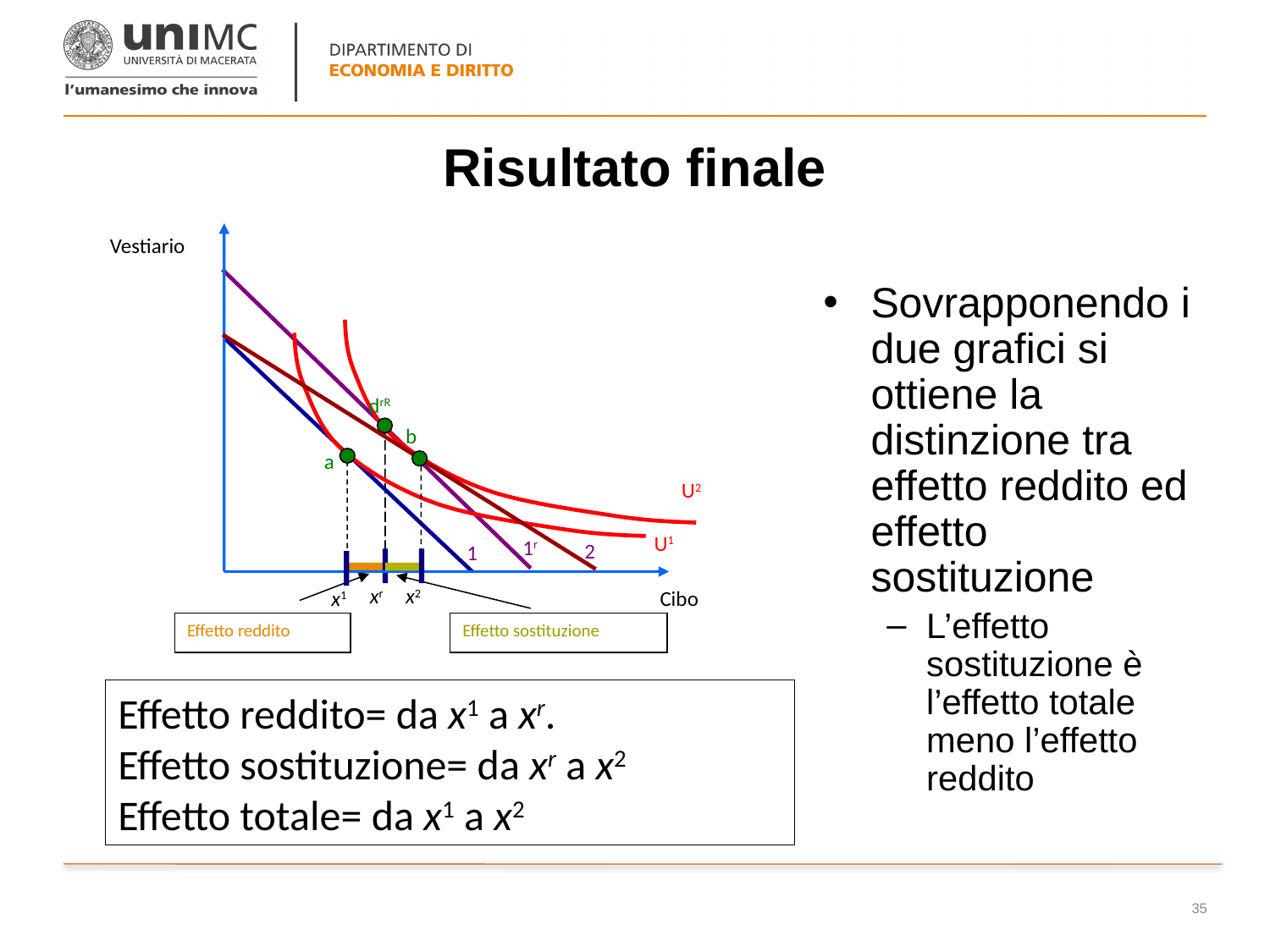

# Risultato finale

Vestiario

a

U1
1

x1
Cibo

drR

U2
1r

xr
Effetto reddito

b

2

x2
Effetto sostituzione
Sovrapponendo i due grafici si ottiene la distinzione tra effetto reddito ed effetto sostituzione
L’effetto sostituzione è l’effetto totale meno l’effetto reddito
Effetto reddito= da x1 a xr.
Effetto sostituzione= da xr a x2
Effetto totale= da x1 a x2
35